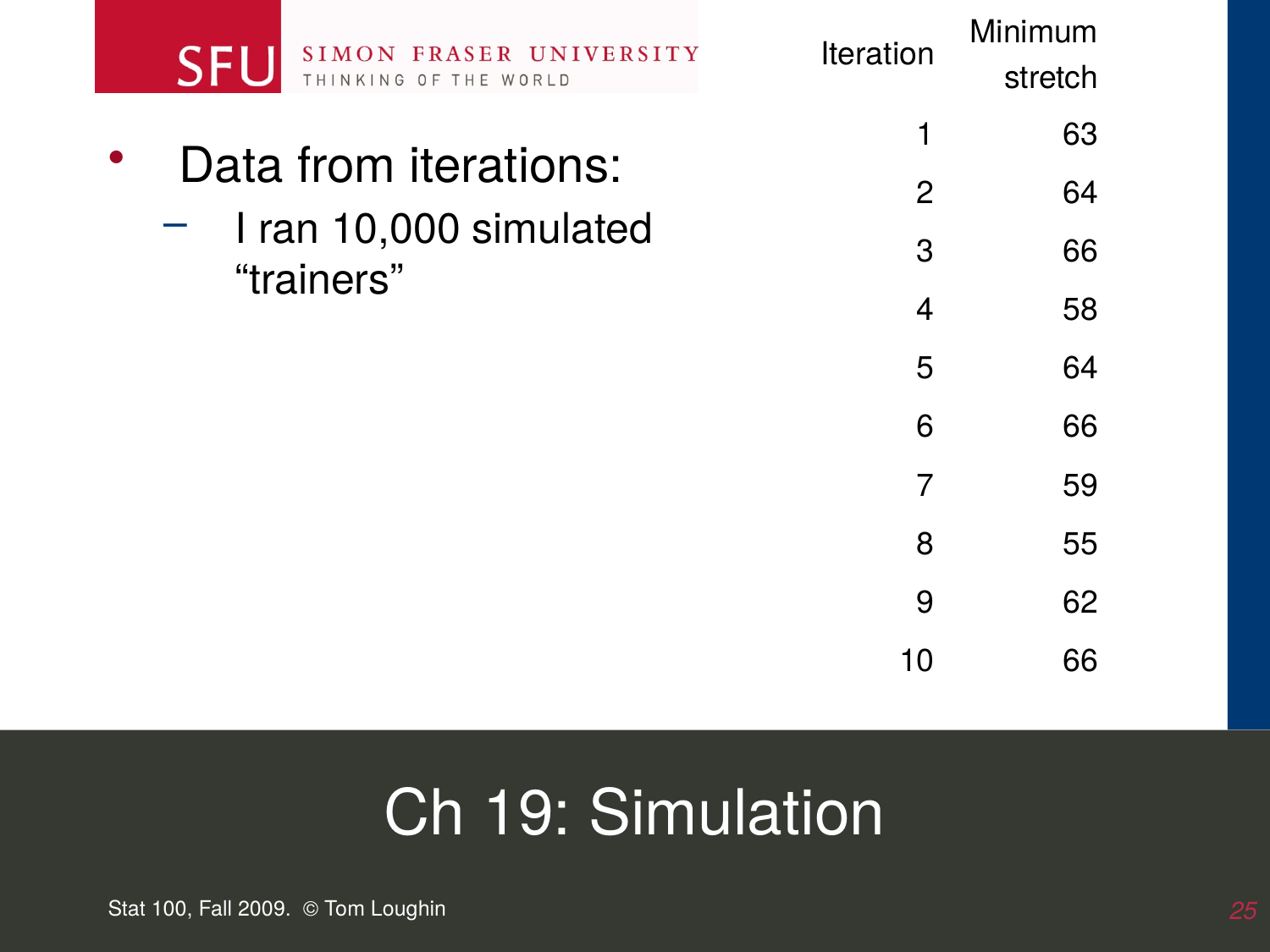

| Iteration | Minimum stretch |
| --- | --- |
| 1 | 63 |
| 2 | 64 |
| 3 | 66 |
| 4 | 58 |
| 5 | 64 |
| 6 | 66 |
| 7 | 59 |
| 8 | 55 |
| 9 | 62 |
| 10 | 66 |
Data from iterations:
I ran 10,000 simulated “trainers”

# Ch 19: Simulation
Stat 100, Fall 2009.  © Tom Loughin
25